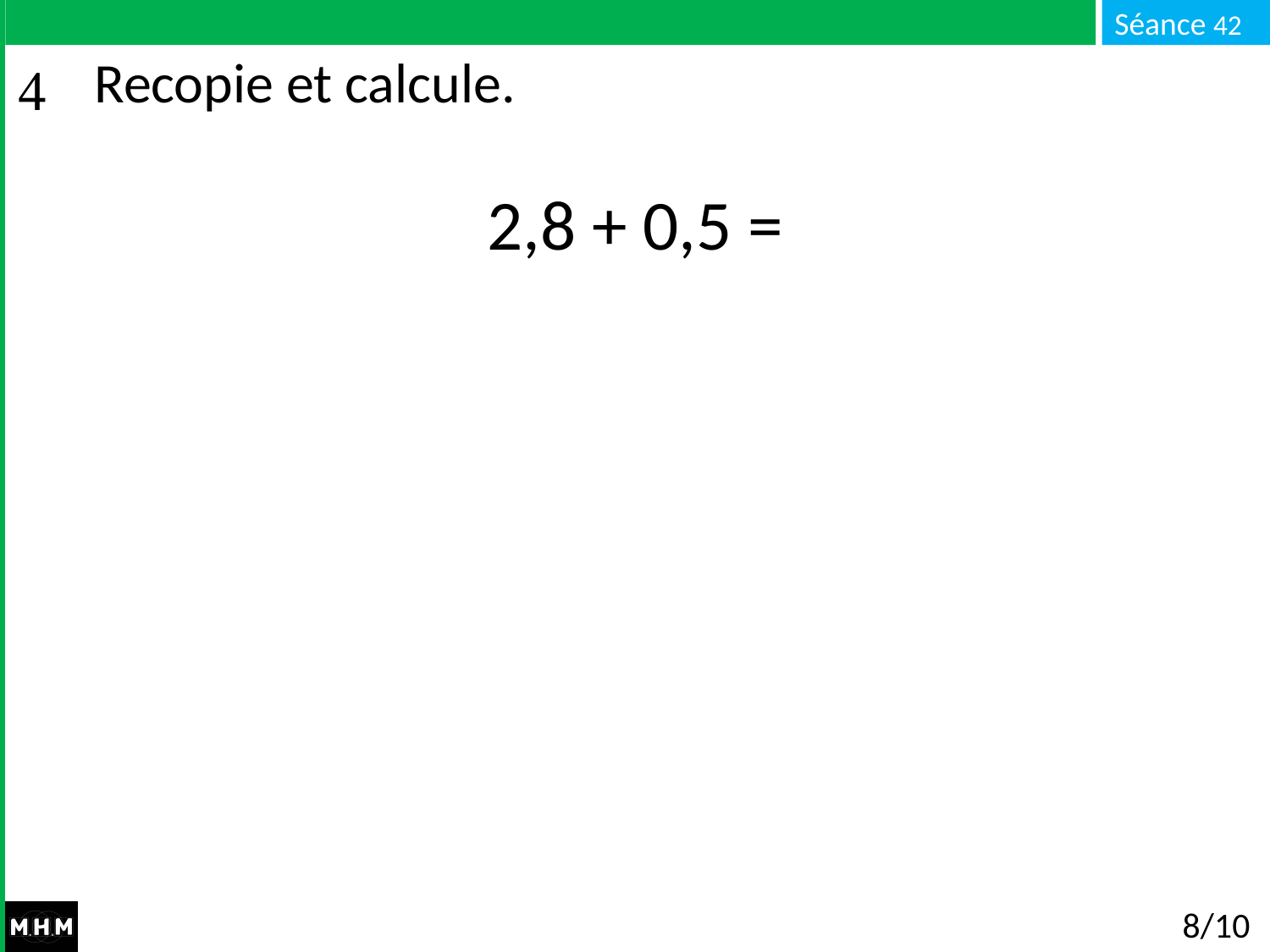

# Recopie et calcule.
2,8 + 0,5 =
8/10